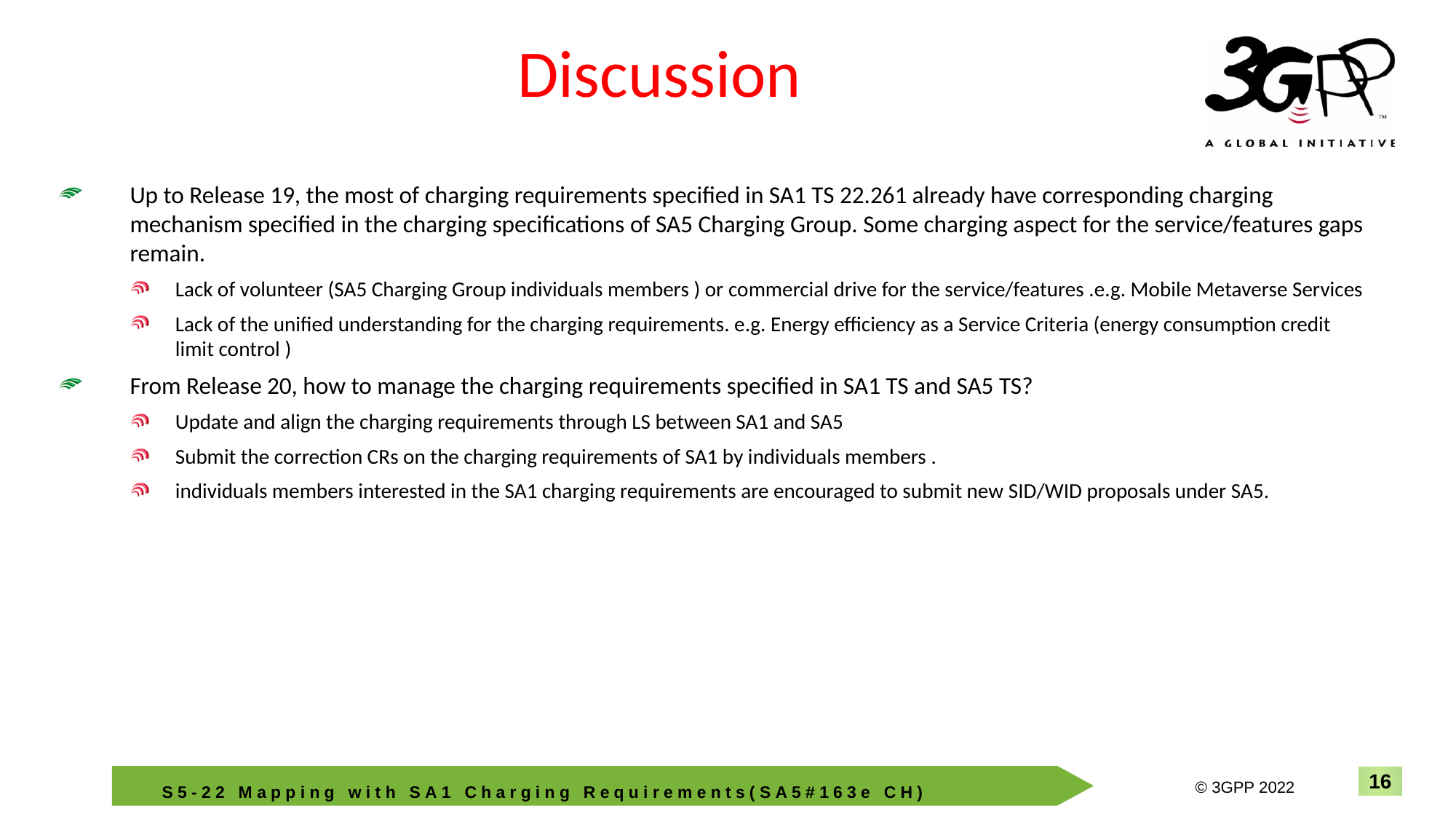

# Discussion
Up to Release 19, the most of charging requirements specified in SA1 TS 22.261 already have corresponding charging mechanism specified in the charging specifications of SA5 Charging Group. Some charging aspect for the service/features gaps remain.
Lack of volunteer (SA5 Charging Group individuals members ) or commercial drive for the service/features .e.g. Mobile Metaverse Services
Lack of the unified understanding for the charging requirements. e.g. Energy efficiency as a Service Criteria (energy consumption credit limit control )
From Release 20, how to manage the charging requirements specified in SA1 TS and SA5 TS?
Update and align the charging requirements through LS between SA1 and SA5
Submit the correction CRs on the charging requirements of SA1 by individuals members .
individuals members interested in the SA1 charging requirements are encouraged to submit new SID/WID proposals under SA5.